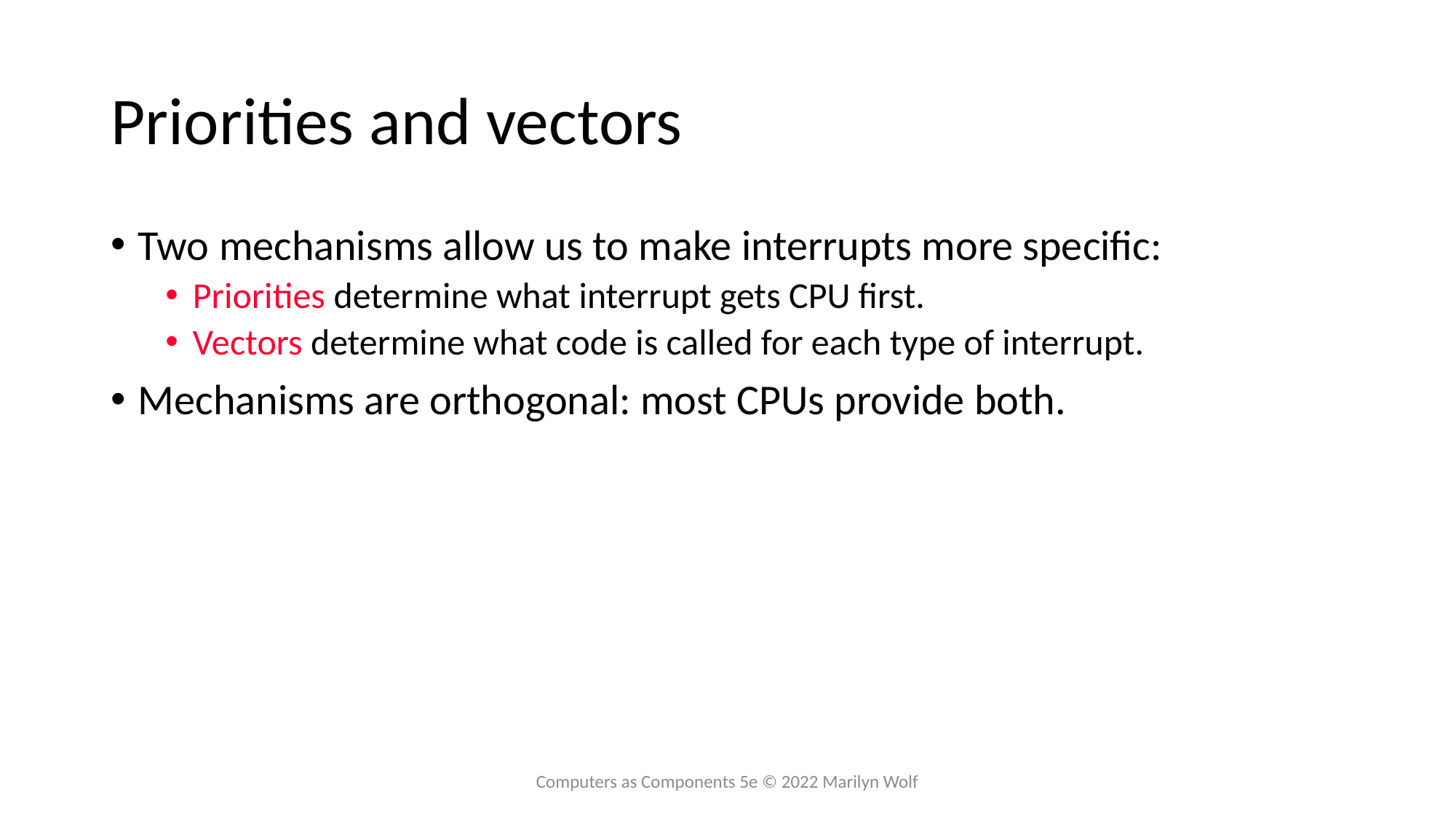

# Priorities and vectors
Two mechanisms allow us to make interrupts more specific:
Priorities determine what interrupt gets CPU first.
Vectors determine what code is called for each type of interrupt.
Mechanisms are orthogonal: most CPUs provide both.
Computers as Components 5e © 2022 Marilyn Wolf